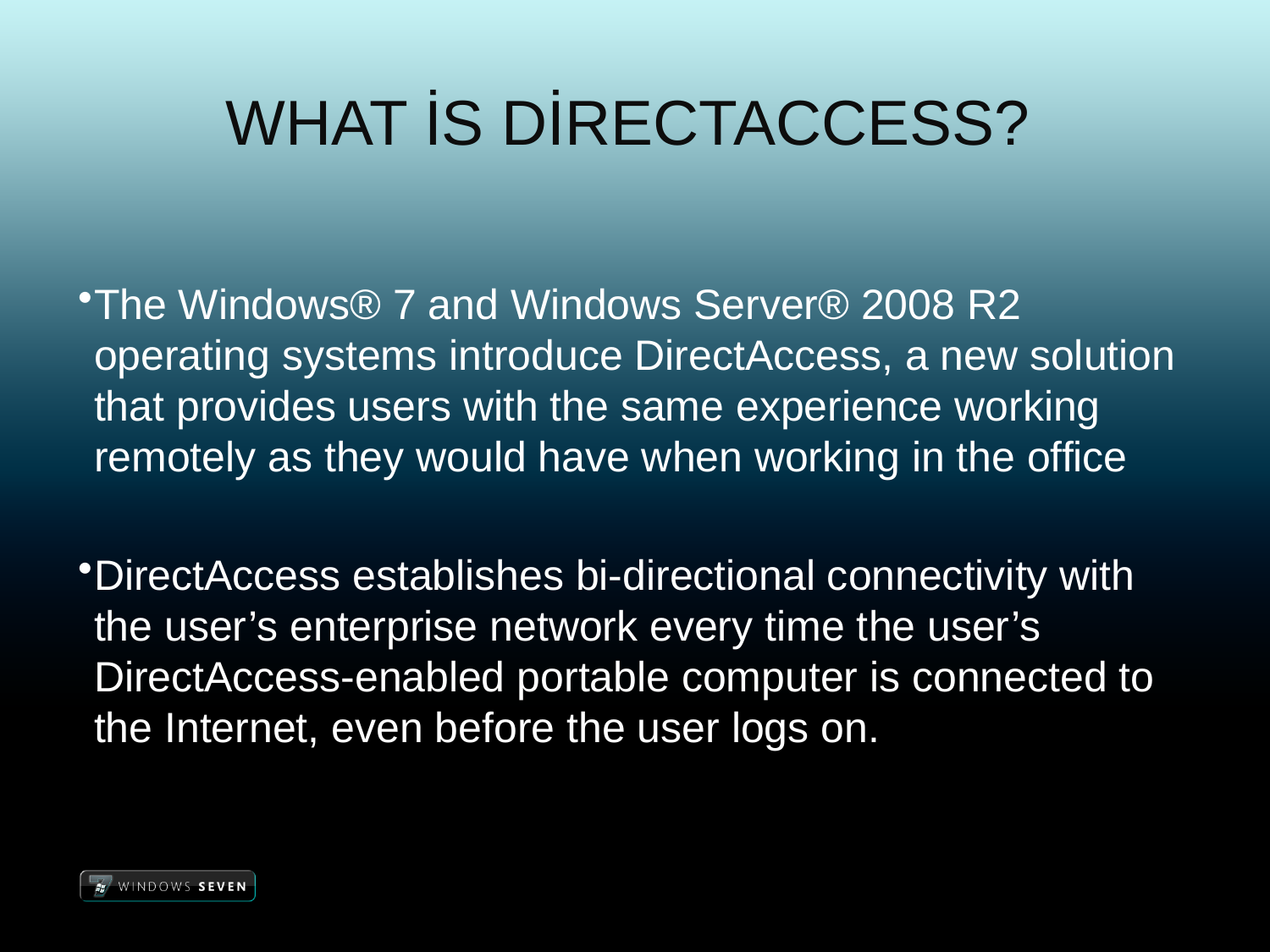

# What is directaccess?

The Windows® 7 and Windows Server® 2008 R2 operating systems introduce DirectAccess, a new solution that provides users with the same experience working remotely as they would have when working in the office

DirectAccess establishes bi-directional connectivity with the user’s enterprise network every time the user’s DirectAccess-enabled portable computer is connected to the Internet, even before the user logs on.